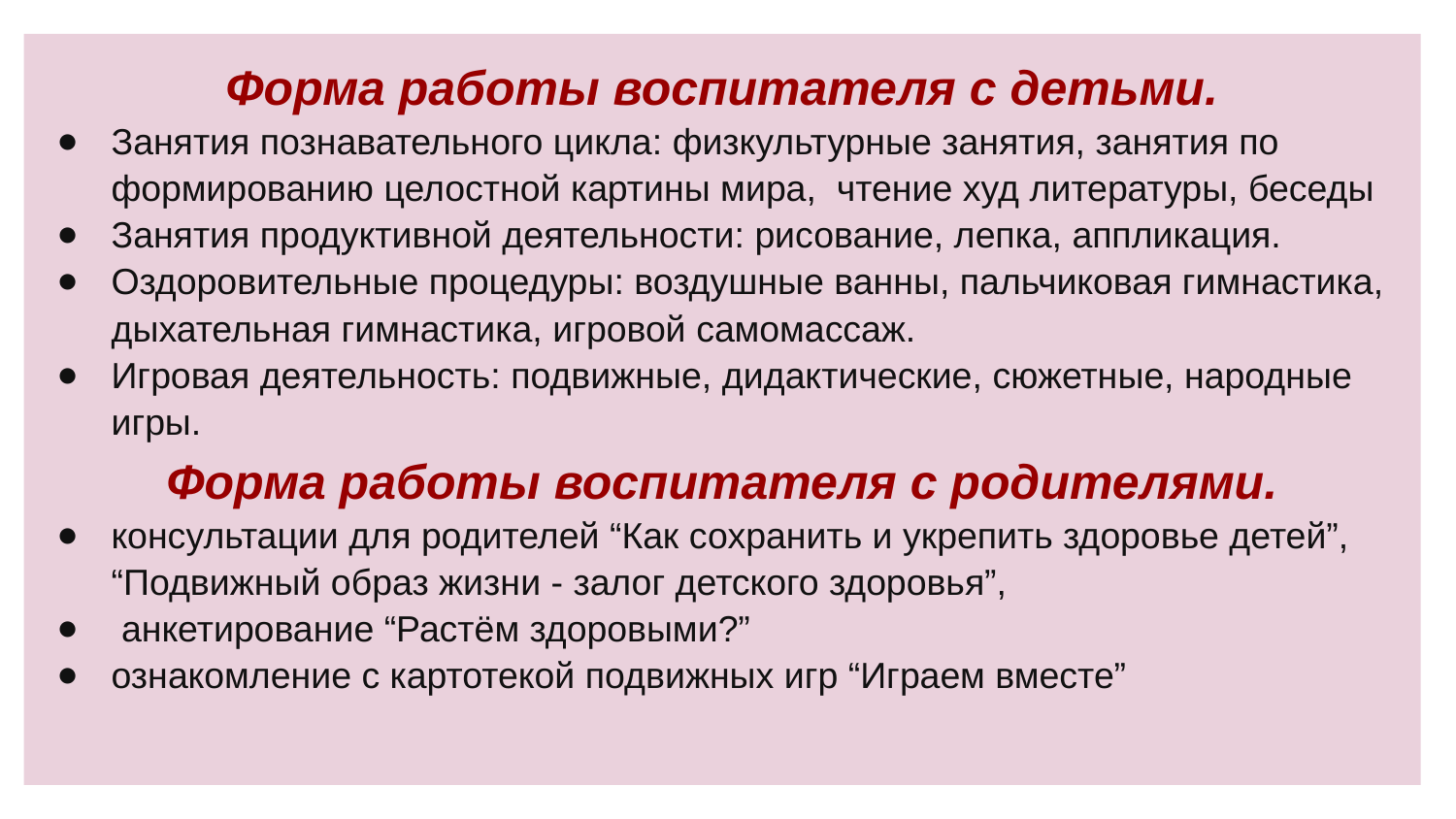

Форма работы воспитателя с детьми.
Занятия познавательного цикла: физкультурные занятия, занятия по формированию целостной картины мира,  чтение худ литературы, беседы
Занятия продуктивной деятельности: рисование, лепка, аппликация.
Оздоровительные процедуры: воздушные ванны, пальчиковая гимнастика, дыхательная гимнастика, игровой самомассаж.
Игровая деятельность: подвижные, дидактические, сюжетные, народные игры.
Форма работы воспитателя с родителями.
консультации для родителей “Как сохранить и укрепить здоровье детей”, “Подвижный образ жизни - залог детского здоровья”,
 анкетирование “Растём здоровыми?”
ознакомление с картотекой подвижных игр “Играем вместе”